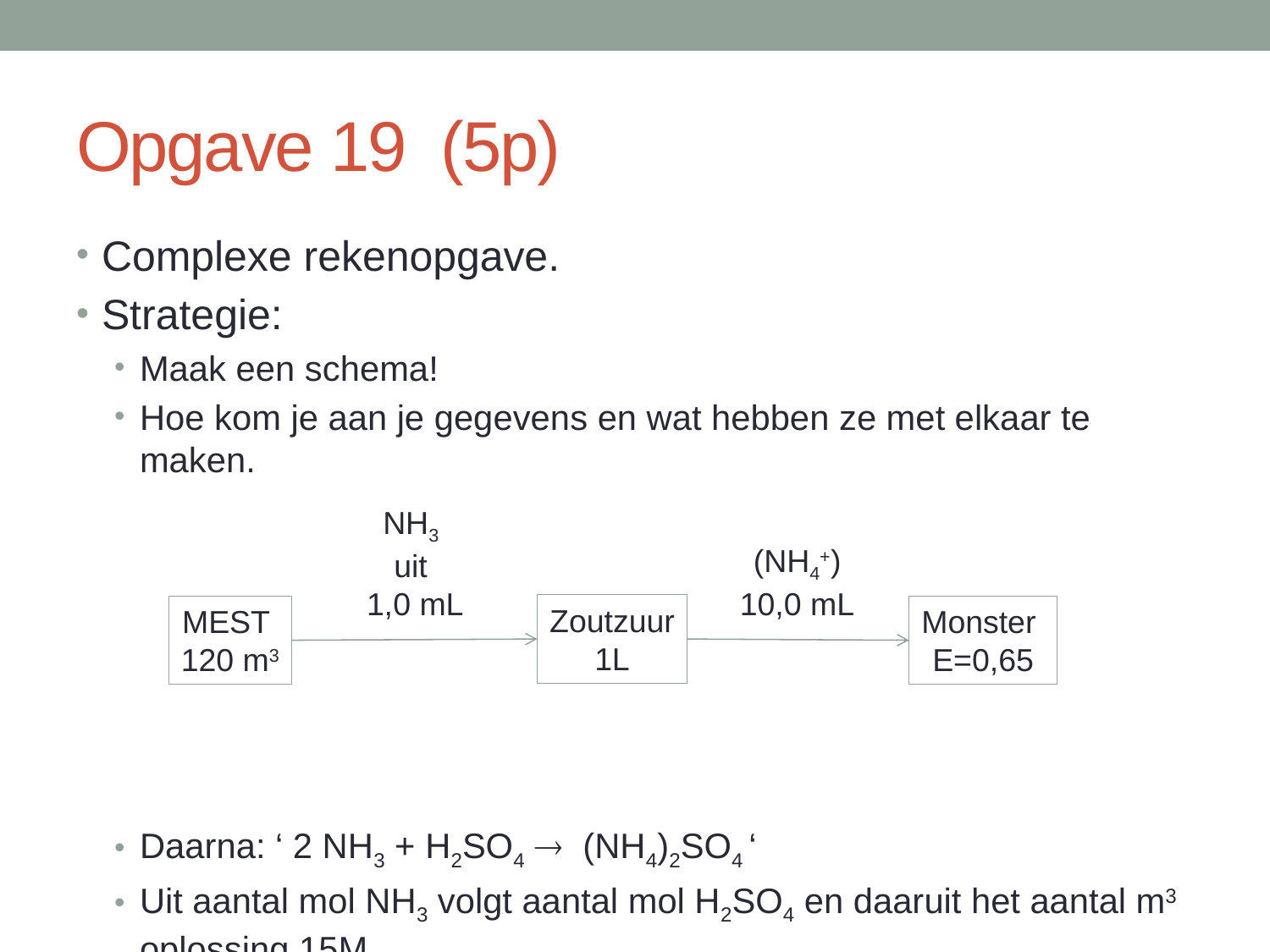

# Opgave 19  (5p)
Complexe rekenopgave.
Strategie:
Maak een schema!
Hoe kom je aan je gegevens en wat hebben ze met elkaar te maken.

Daarna: ‘ 2 NH3 + H2SO4 →  (NH4)2SO4 ‘
Uit aantal mol NH3 volgt aantal mol H2SO4 en daaruit het aantal m3 oplossing 15M

NH3
uit
1,0 mL
(NH4+)
10,0 mL
Zoutzuur
1L
MEST
120 m3
Monster
E=0,65